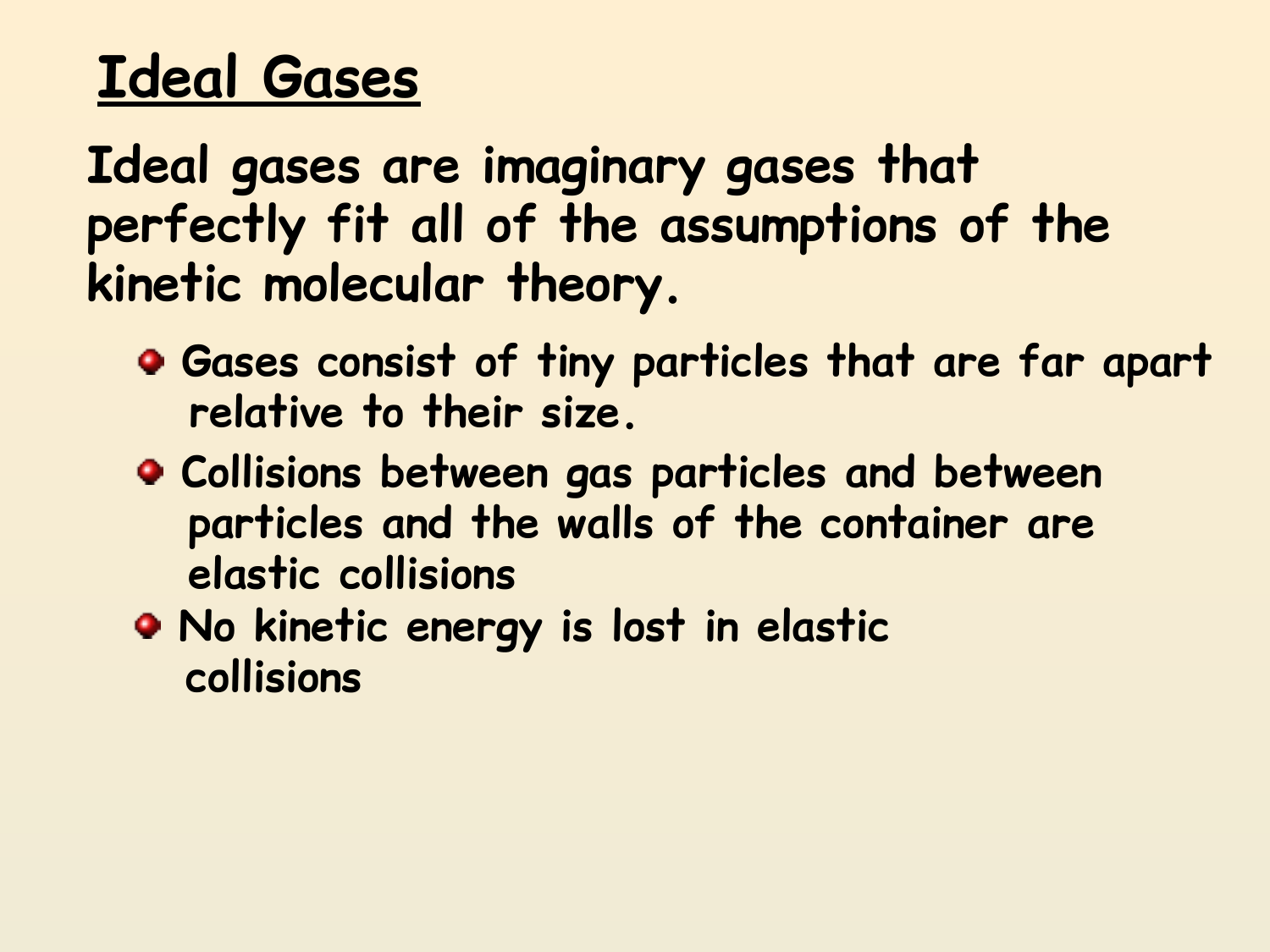

# Ideal Gases
Ideal gases are imaginary gases that perfectly fit all of the assumptions of the kinetic molecular theory.
 Gases consist of tiny particles that are far apart
   relative to their size.
 Collisions between gas particles and between
   particles and the walls of the container are
   elastic collisions
 No kinetic energy is lost in elastic
   collisions